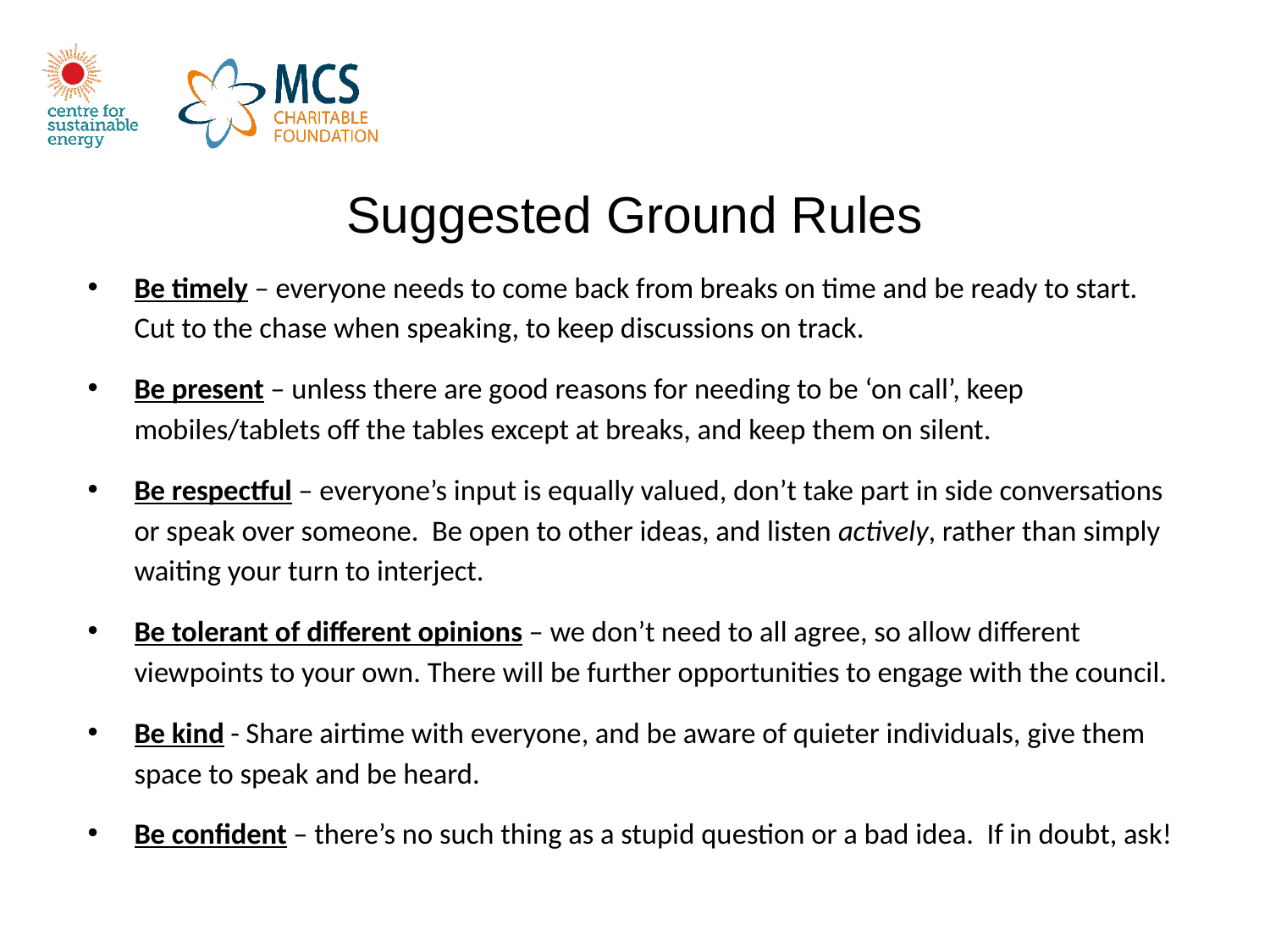

Suggested Ground Rules
Be timely – everyone needs to come back from breaks on time and be ready to start.  Cut to the chase when speaking, to keep discussions on track.
Be present – unless there are good reasons for needing to be ‘on call’, keep mobiles/tablets off the tables except at breaks, and keep them on silent.
Be respectful – everyone’s input is equally valued, don’t take part in side conversations or speak over someone.  Be open to other ideas, and listen actively, rather than simply waiting your turn to interject.
Be tolerant of different opinions – we don’t need to all agree, so allow different viewpoints to your own. There will be further opportunities to engage with the council.
Be kind - Share airtime with everyone, and be aware of quieter individuals, give them space to speak and be heard.
Be confident – there’s no such thing as a stupid question or a bad idea.  If in doubt, ask!